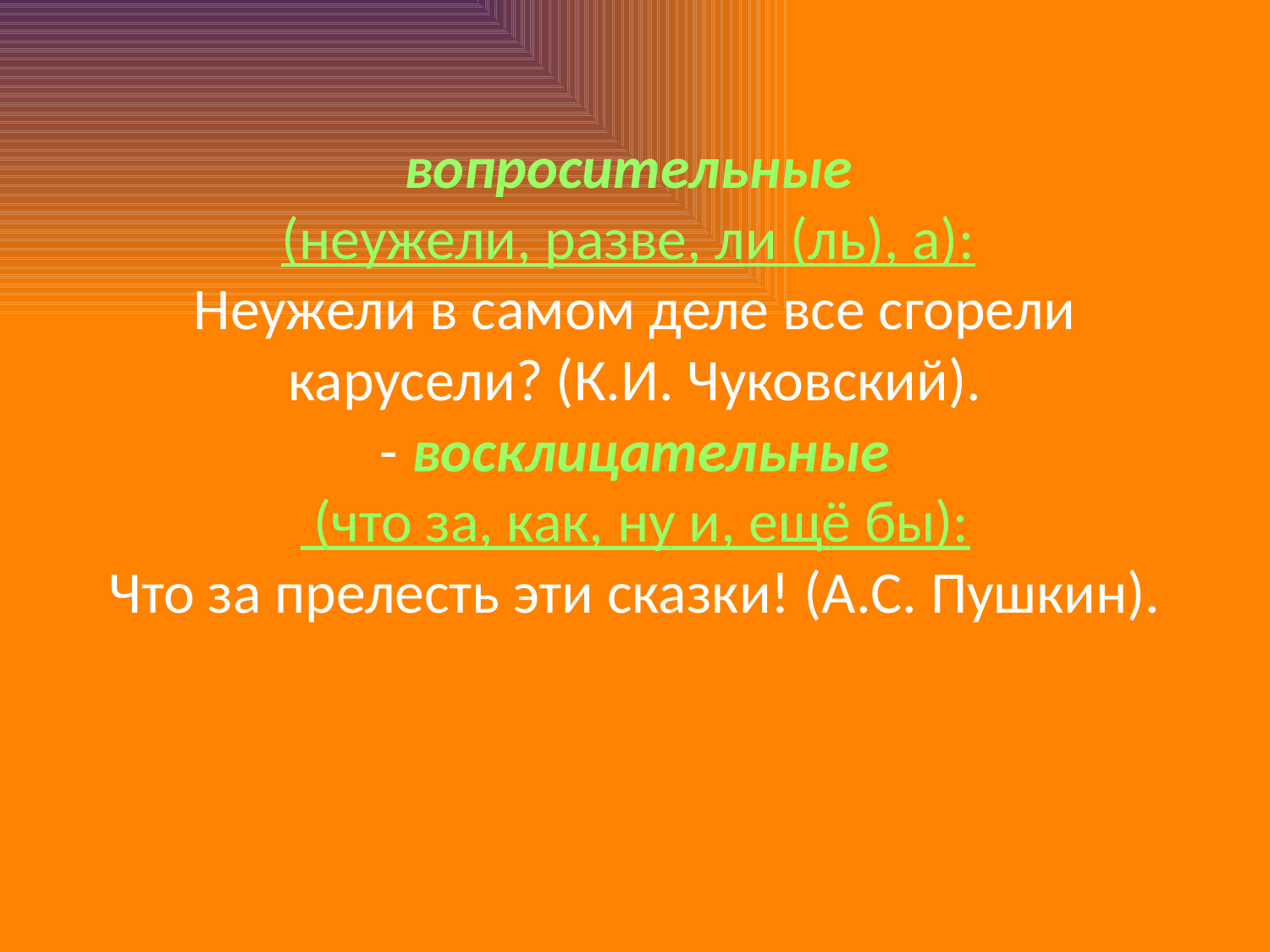

# вопросительные (неужели, разве, ли (ль), а): Неужели в самом деле все сгорели карусели? (К.И. Чуковский). - восклицательные (что за, как, ну и, ещё бы): Что за прелесть эти сказки! (А.С. Пушкин).